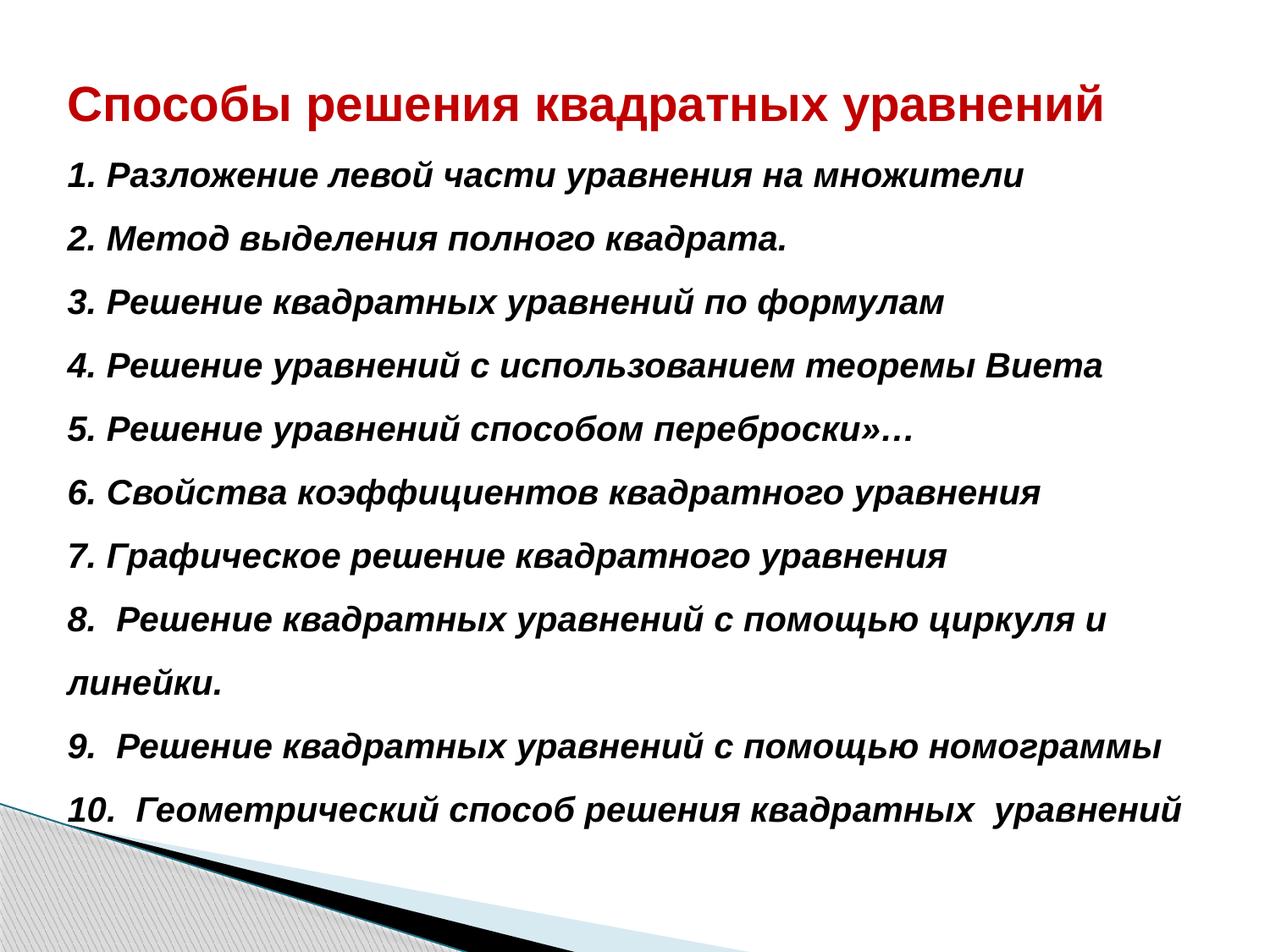

Способы решения квадратных уравнений
1. Разложение левой части уравнения на множители
2. Метод выделения полного квадрата.
3. Решение квадратных уравнений по формулам
4. Решение уравнений с использованием теоремы Виета
5. Решение уравнений способом переброски»…
6. Свойства коэффициентов квадратного уравнения
7. Графическое решение квадратного уравнения
8.  Решение квадратных уравнений с помощью циркуля и линейки.
9.  Решение квадратных уравнений с помощью номограммы
10.  Геометрический способ решения квадратных  уравнений